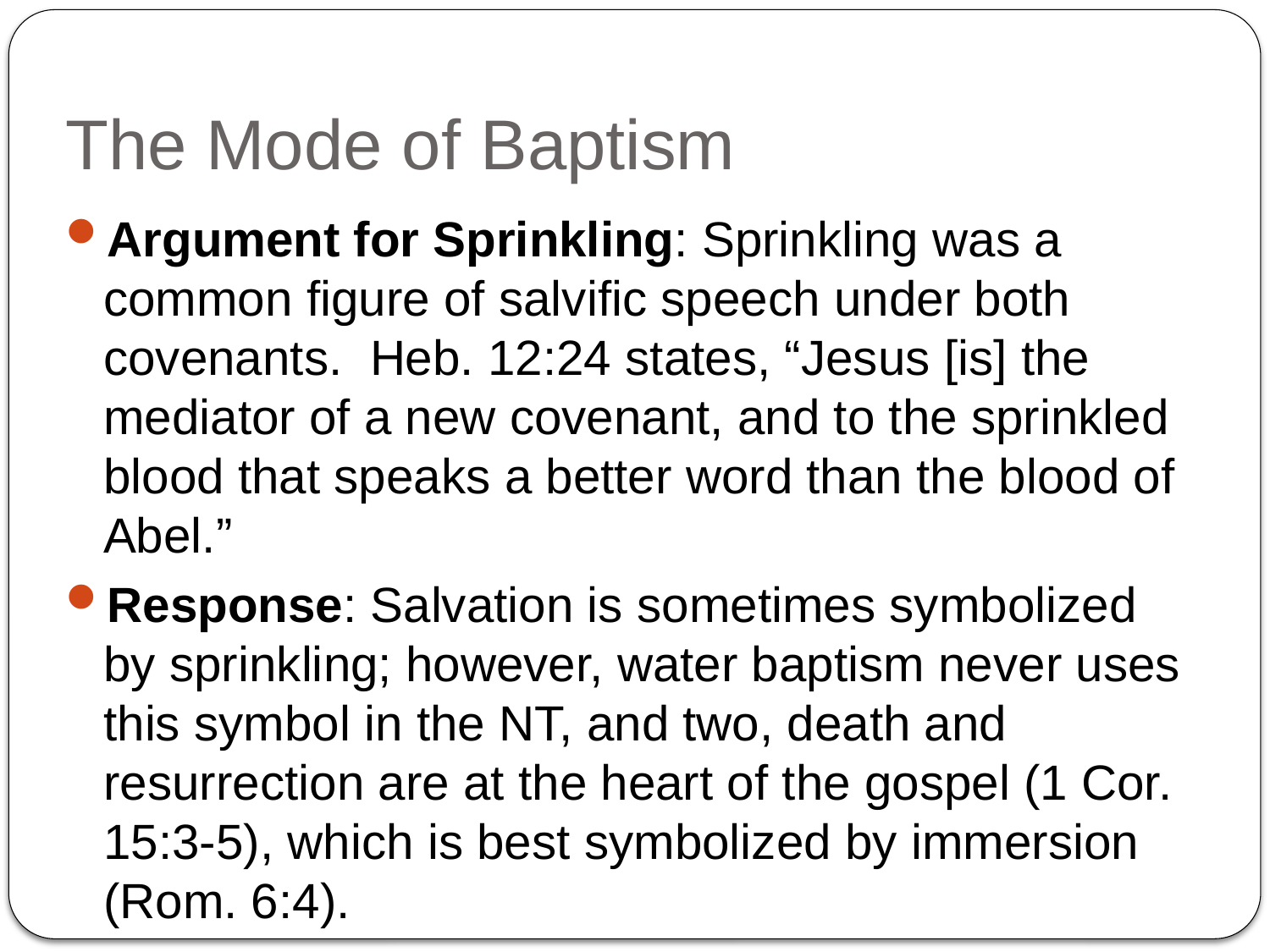

# The Mode of Baptism
Argument for Sprinkling: Sprinkling was a common figure of salvific speech under both covenants.  Heb. 12:24 states, “Jesus [is] the mediator of a new covenant, and to the sprinkled blood that speaks a better word than the blood of Abel.”
Response: Salvation is sometimes symbolized by sprinkling; however, water baptism never uses this symbol in the NT, and two, death and resurrection are at the heart of the gospel (1 Cor. 15:3-5), which is best symbolized by immersion (Rom. 6:4).